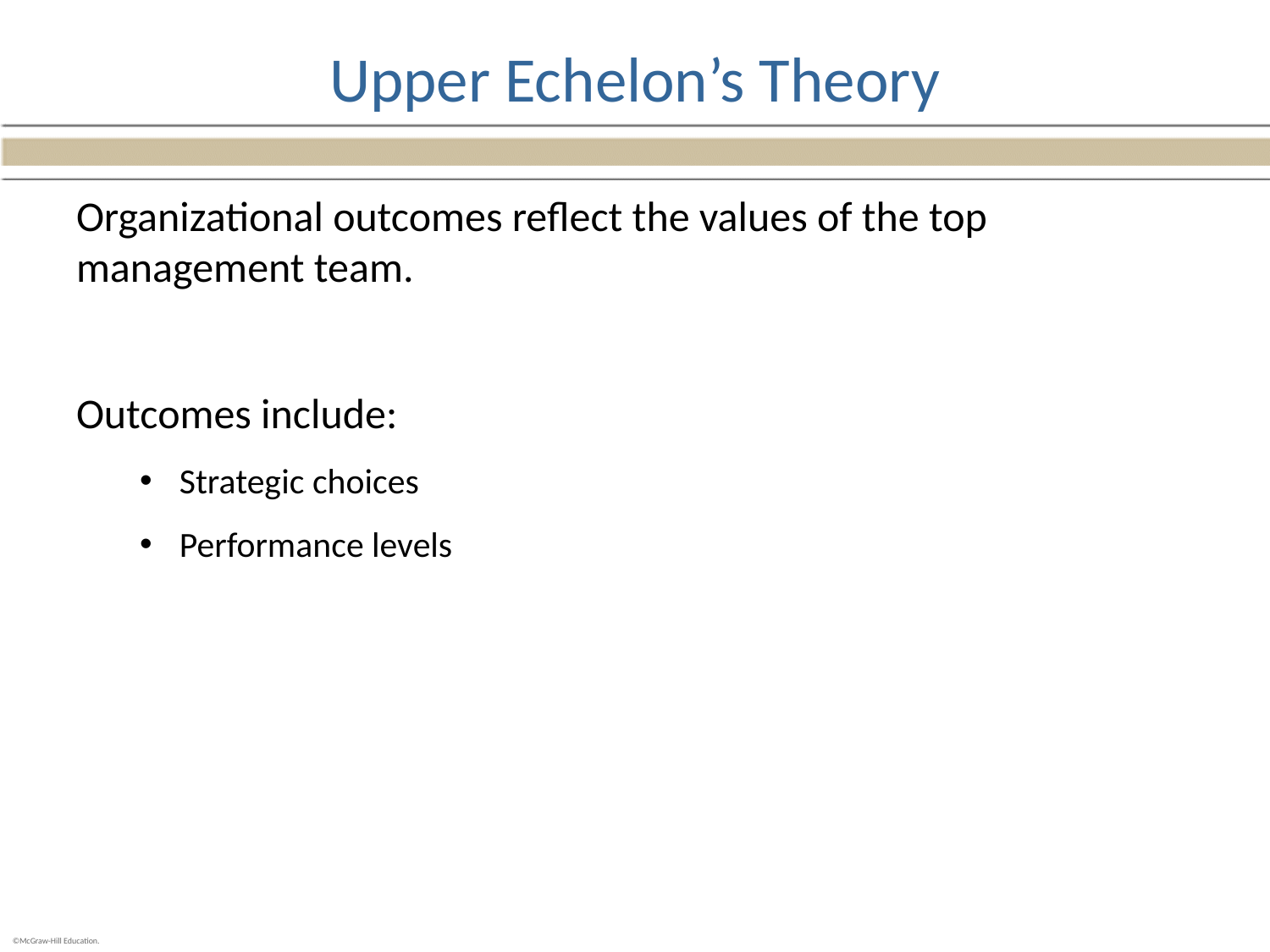

# Upper Echelon’s Theory
Organizational outcomes reflect the values of the top management team.

Outcomes include:
Strategic choices
Performance levels